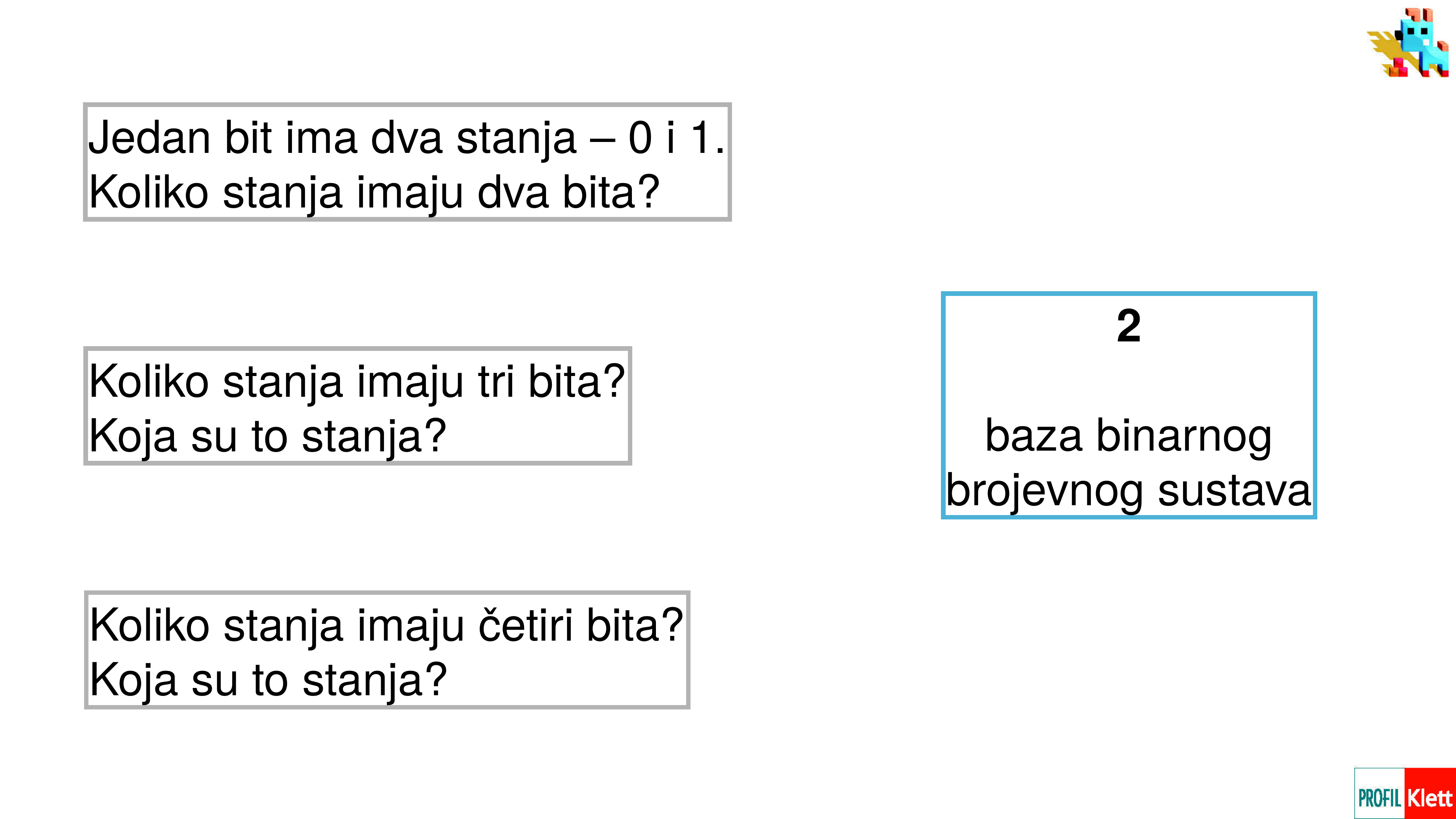

Jedan bit ima dva stanja – 0 i 1.
Koliko stanja imaju dva bita?
2

baza binarnog
brojevnog sustava
Koliko stanja imaju tri bita?
Koja su to stanja?
Koliko stanja imaju četiri bita?
Koja su to stanja?